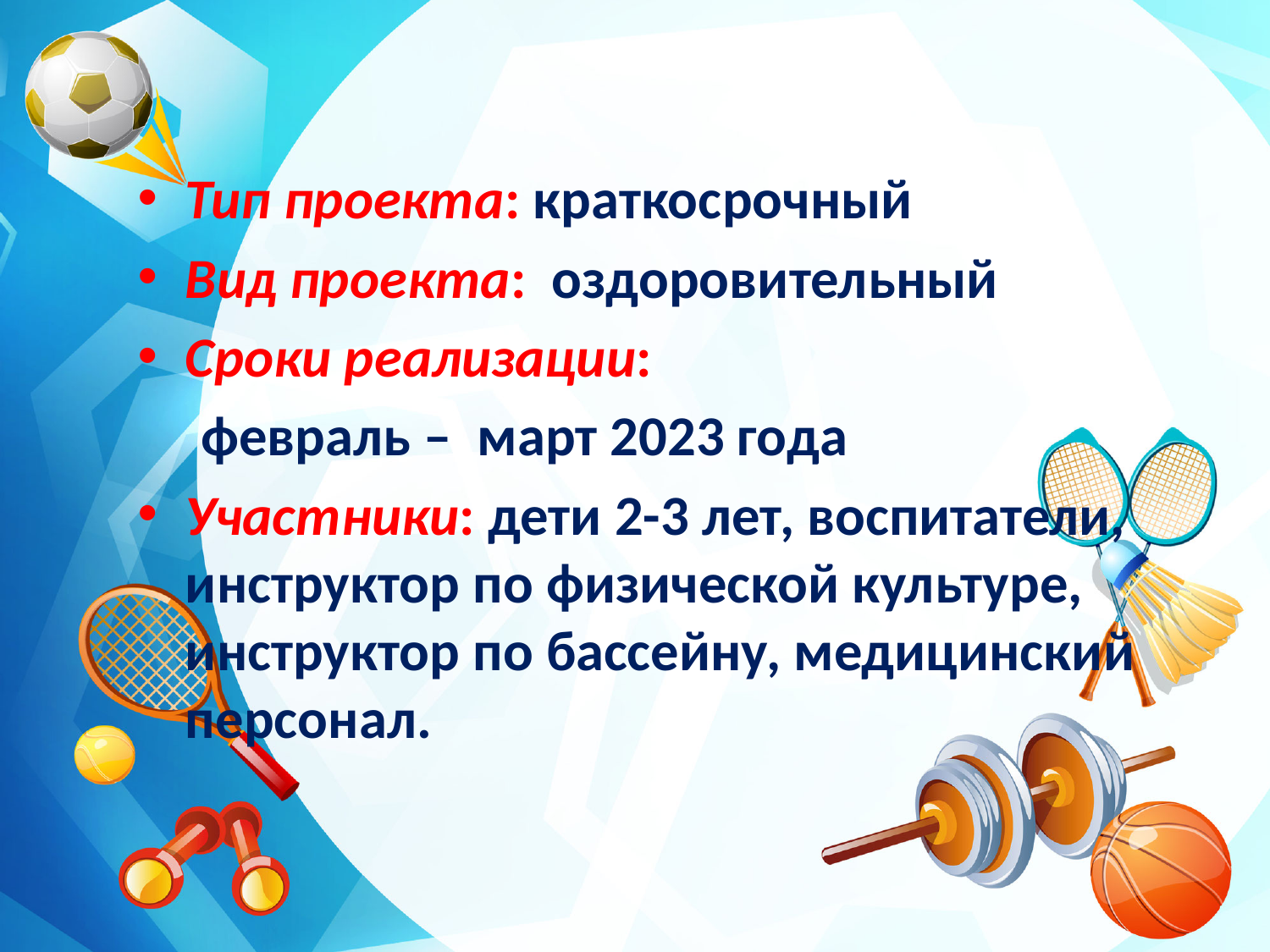

Тип проекта: краткосрочный
Вид проекта:  оздоровительный
Сроки реализации:
     февраль –  март 2023 года
Участники: дети 2-3 лет, воспитатели, инструктор по физической культуре, инструктор по бассейну, медицинский персонал.